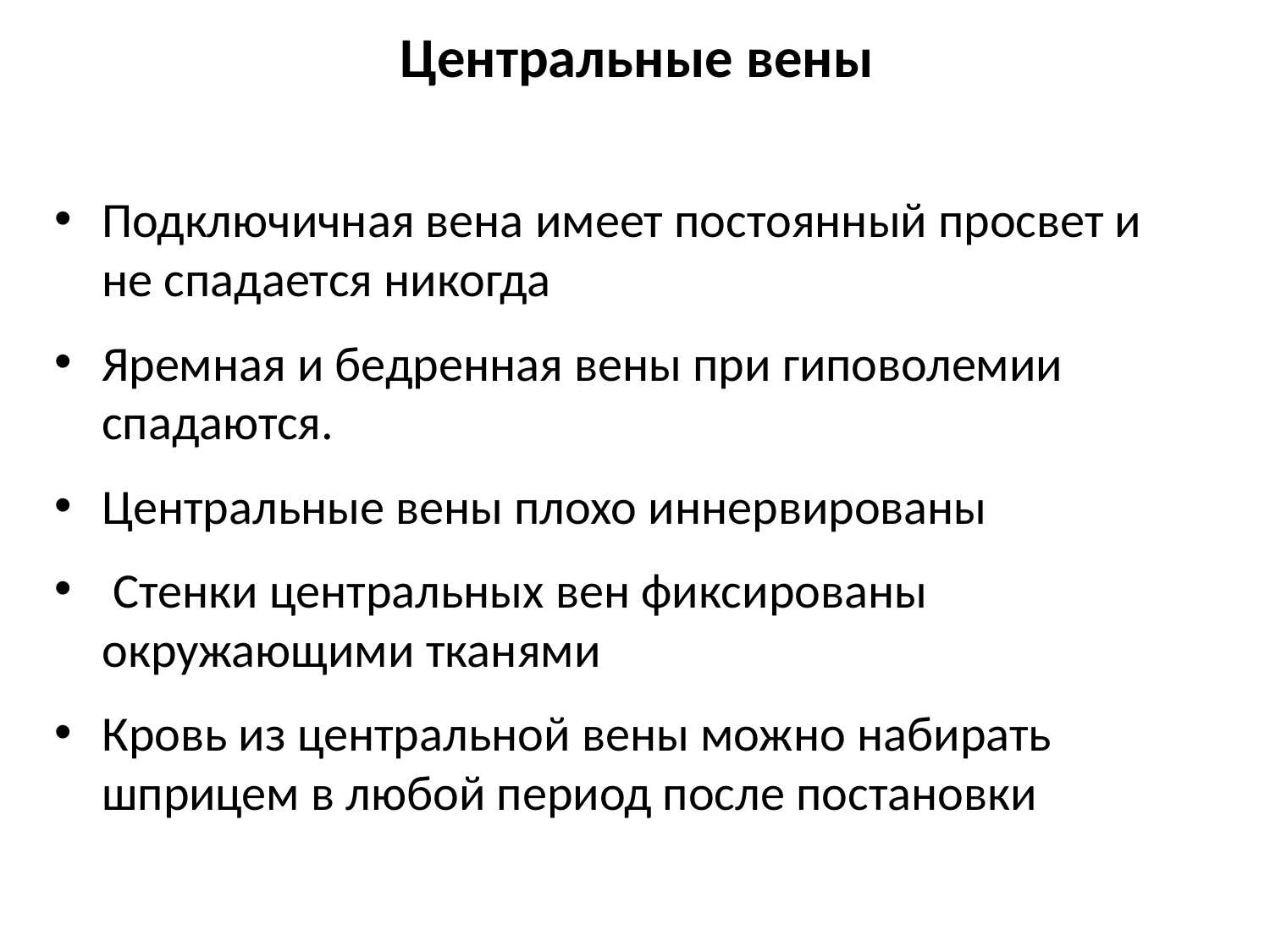

# Центральные вены
Подключичная вена имеет постоянный просвет и не спадается никогда
Яремная и бедренная вены при гиповолемии спадаются.
Центральные вены плохо иннервированы
 Стенки центральных вен фиксированы окружающими тканями
Кровь из центральной вены можно набирать шприцем в любой период после постановки